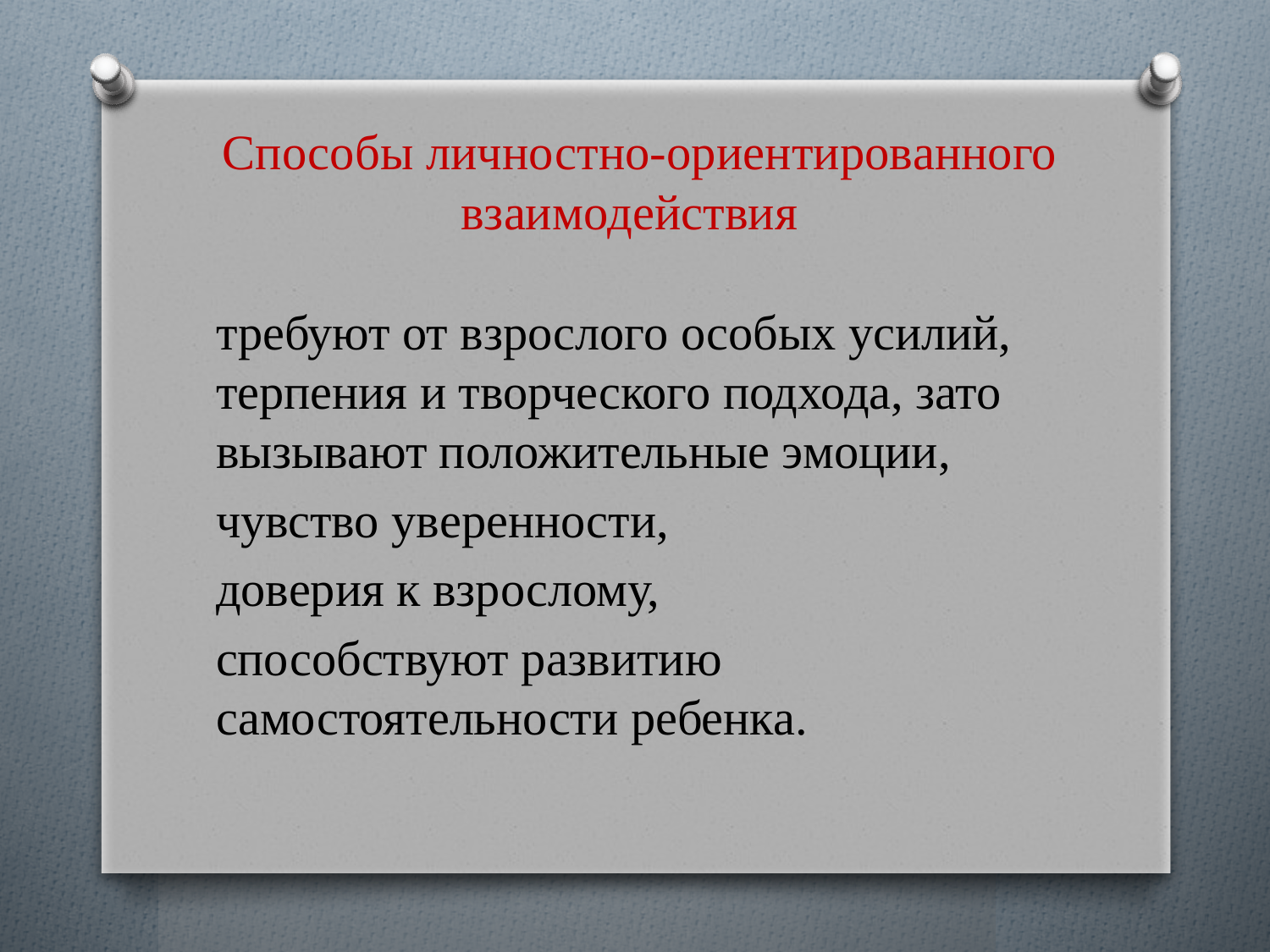

# Способы личностно-ориентированного взаимодействия
требуют от взрослого особых усилий, терпения и творческого подхода, зато вызывают положительные эмоции,
чувство уверенности,
доверия к взрослому,
способствуют развитию самостоятельности ребенка.